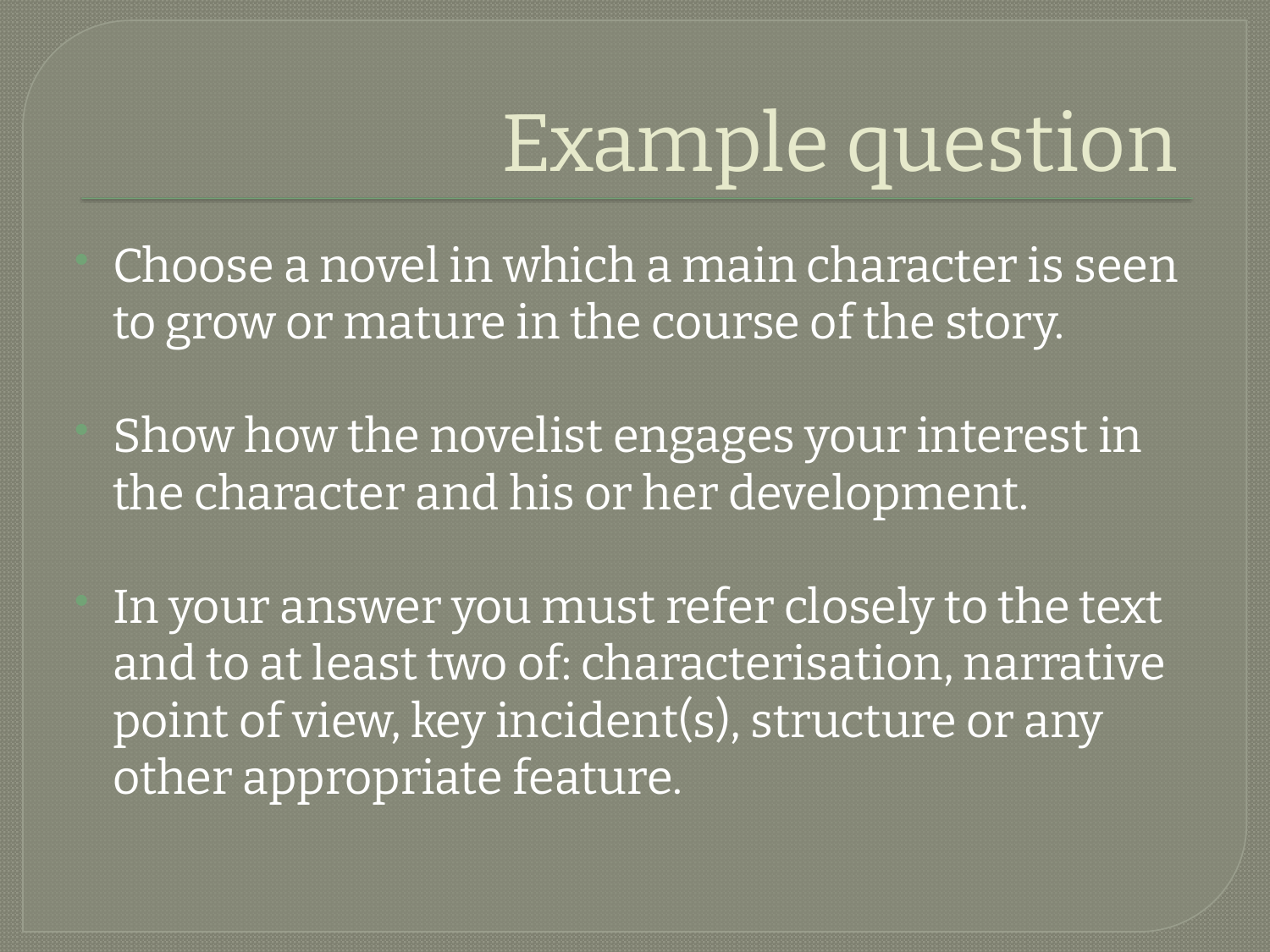

# Example question
Choose a novel in which a main character is seen to grow or mature in the course of the story.

Show how the novelist engages your interest in the character and his or her development.

In your answer you must refer closely to the text and to at least two of: characterisation, narrative point of view, key incident(s), structure or any other appropriate feature.